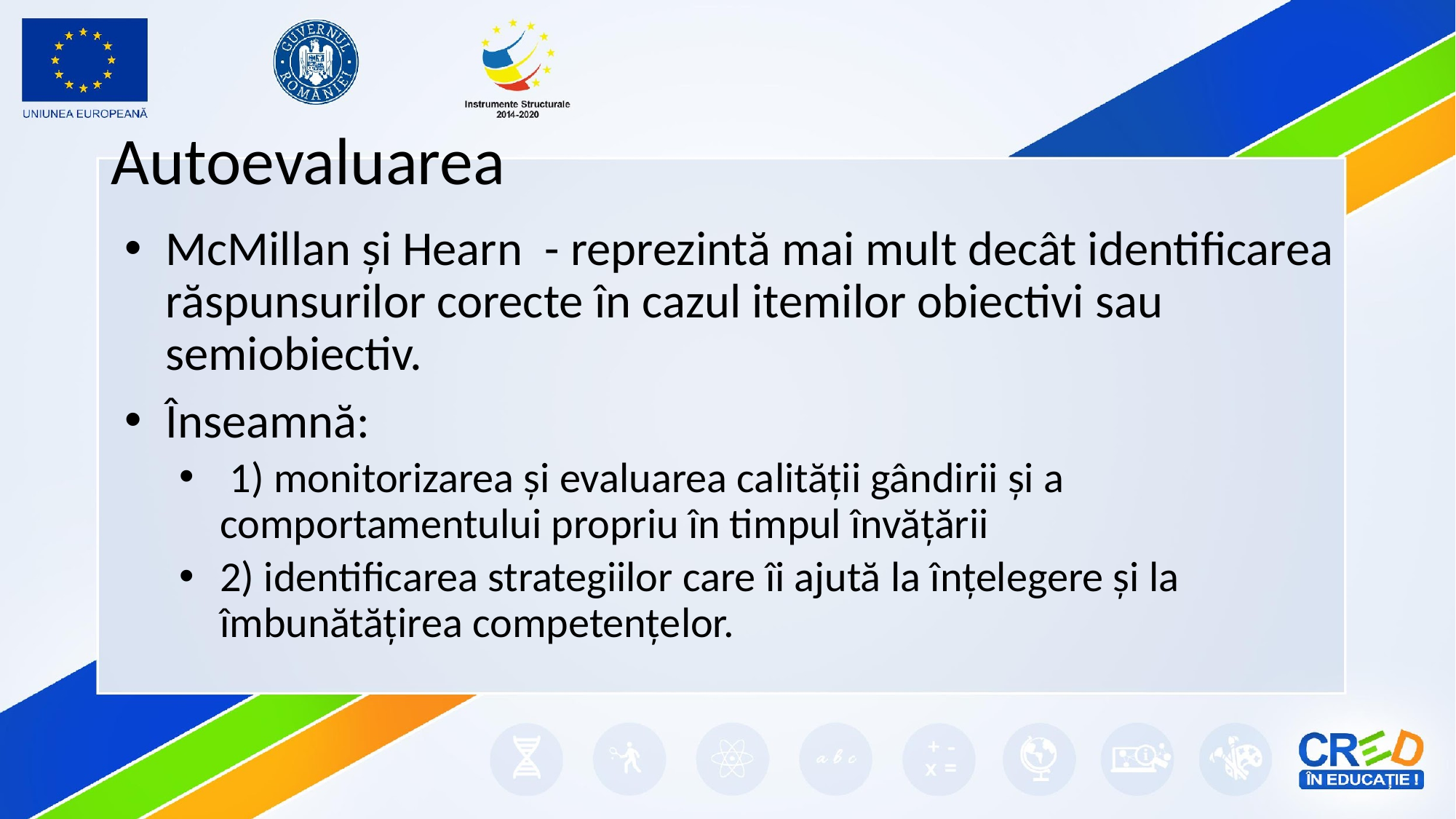

# Autoevaluarea
McMillan și Hearn  - reprezintă mai mult decât identificarea răspunsurilor corecte în cazul itemilor obiectivi sau semiobiectiv.
Înseamnă:
 1) monitorizarea și evaluarea calității gândirii și a comportamentului propriu în timpul învățării
2) identificarea strategiilor care îi ajută la înțelegere și la îmbunătățirea competențelor.